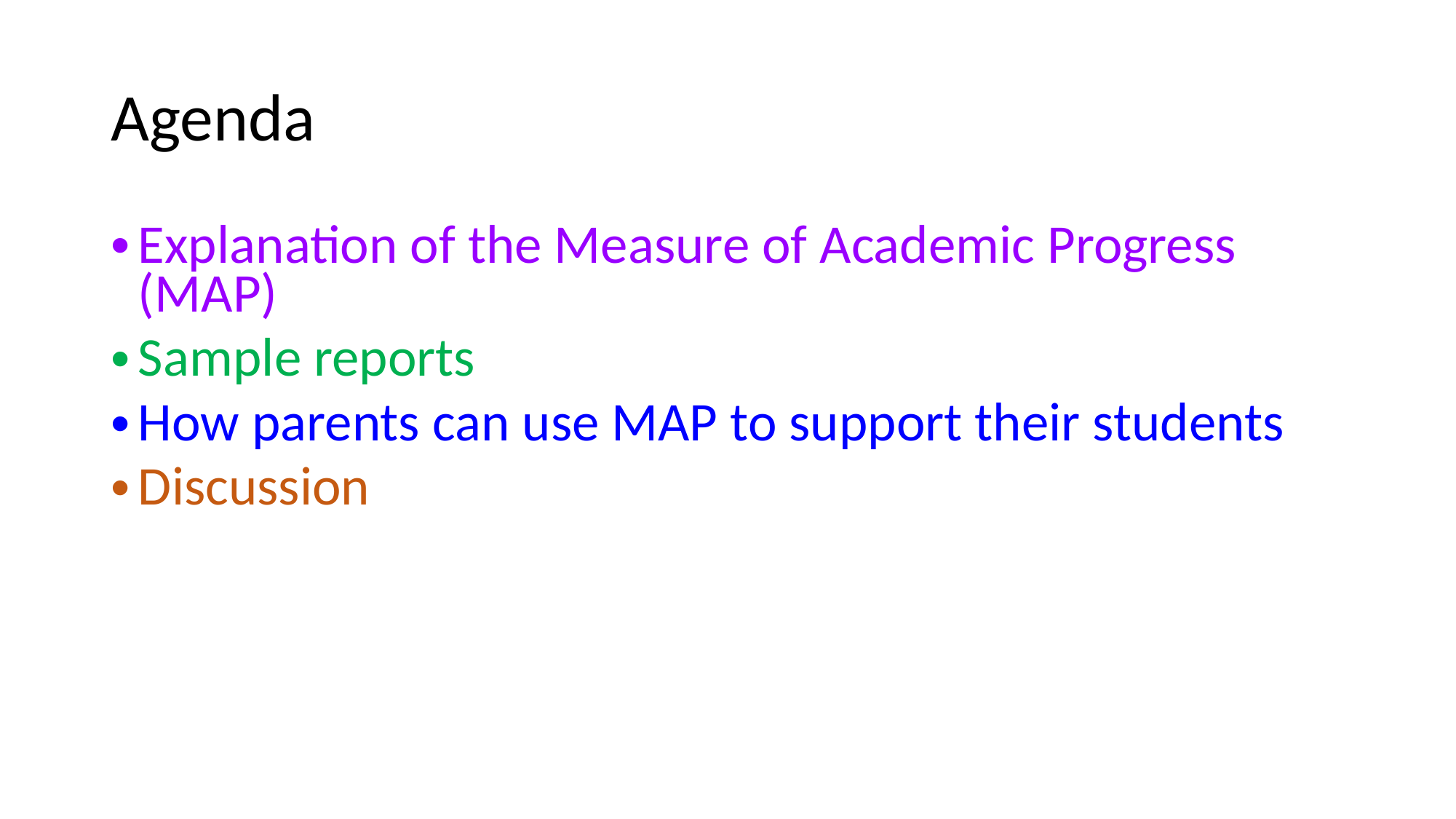

# Agenda
Explanation of the Measure of Academic Progress (MAP)
Sample reports
How parents can use MAP to support their students
Discussion